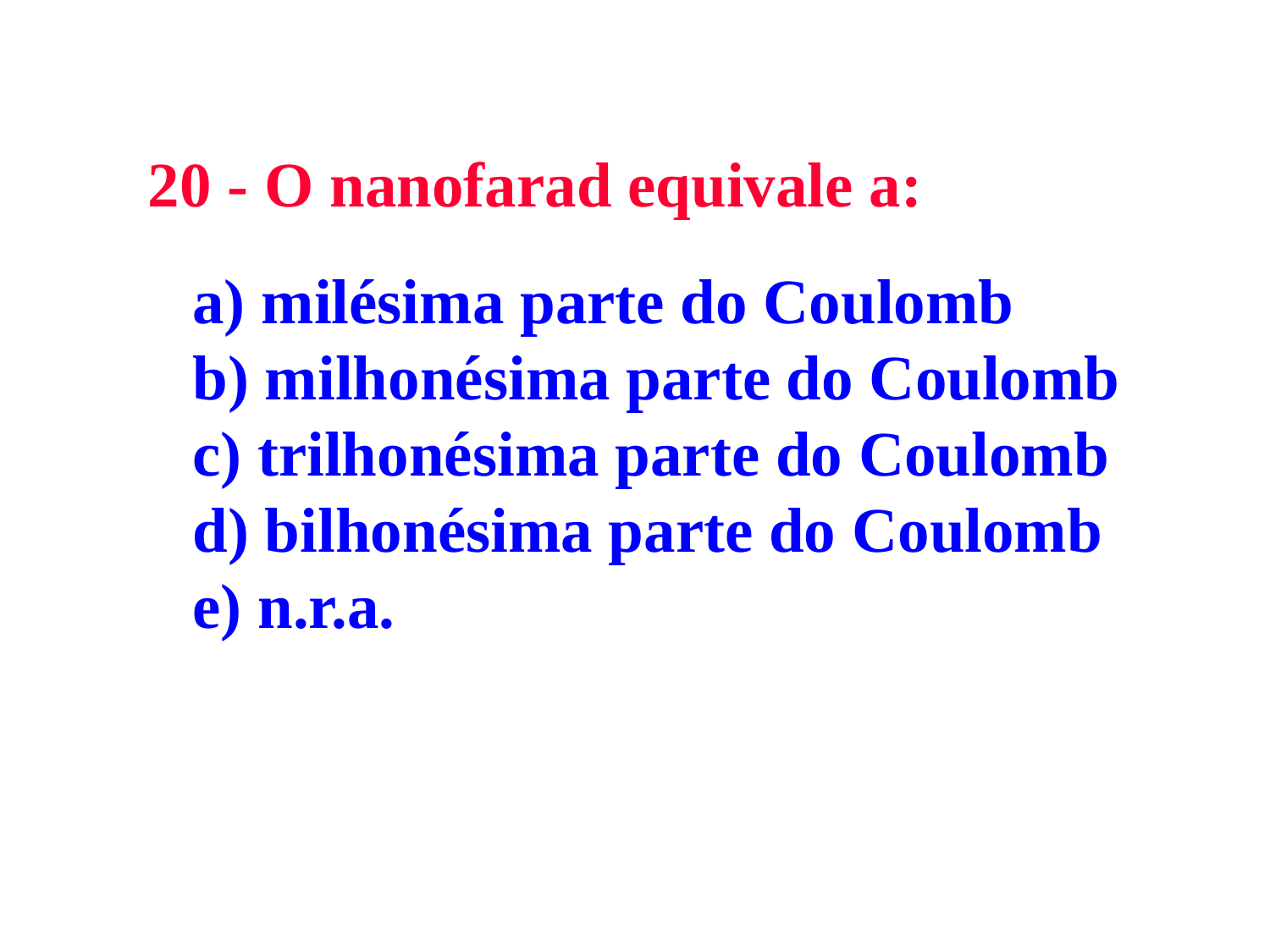

20 - O nanofarad equivale a:
a) milésima parte do Coulomb
b) milhonésima parte do Coulomb
c) trilhonésima parte do Coulomb
d) bilhonésima parte do Coulomb
e) n.r.a.